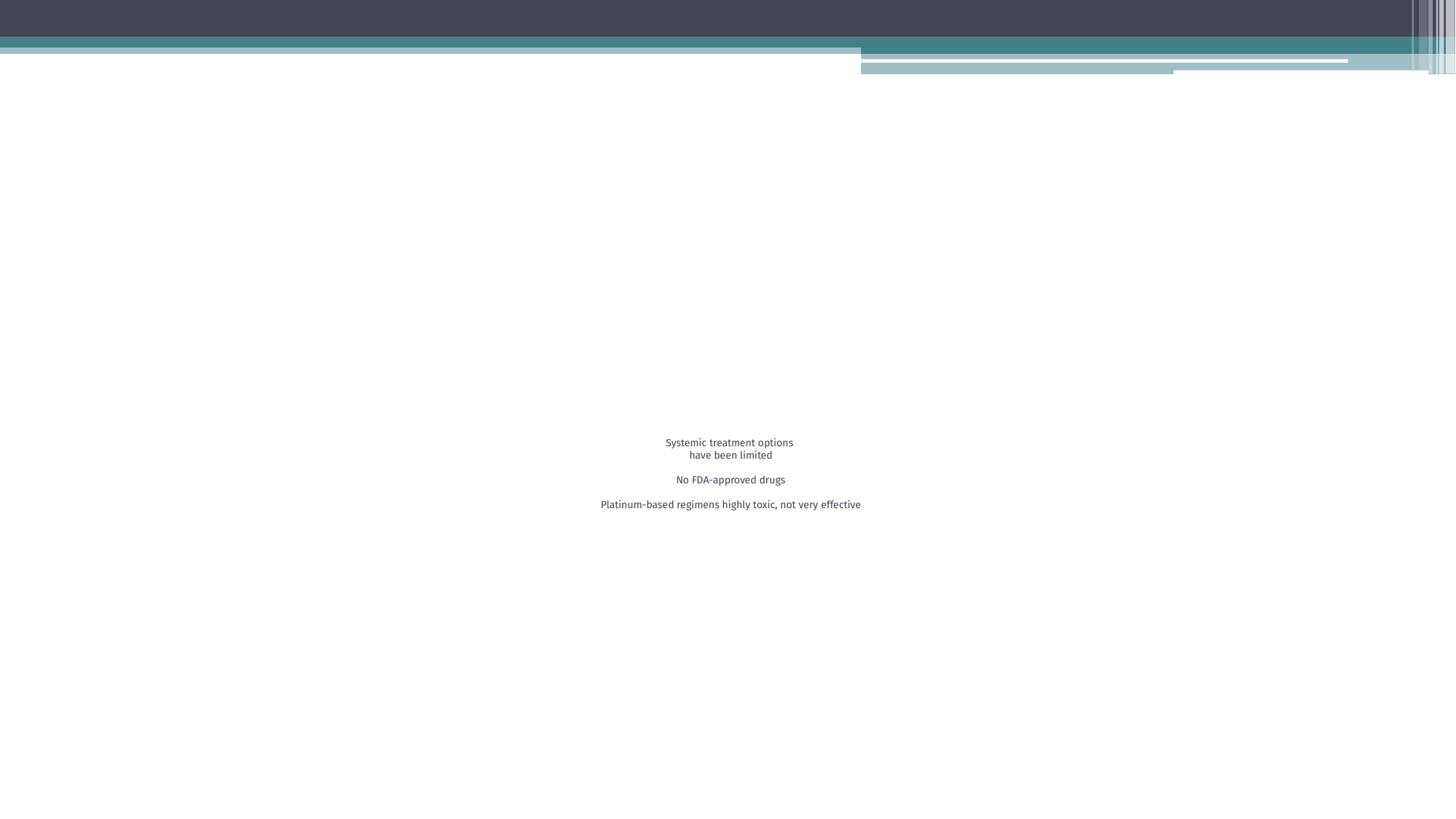

# Systemic treatment options have been limited No FDA-approved drugs Platinum-based regimens highly toxic, not very effective